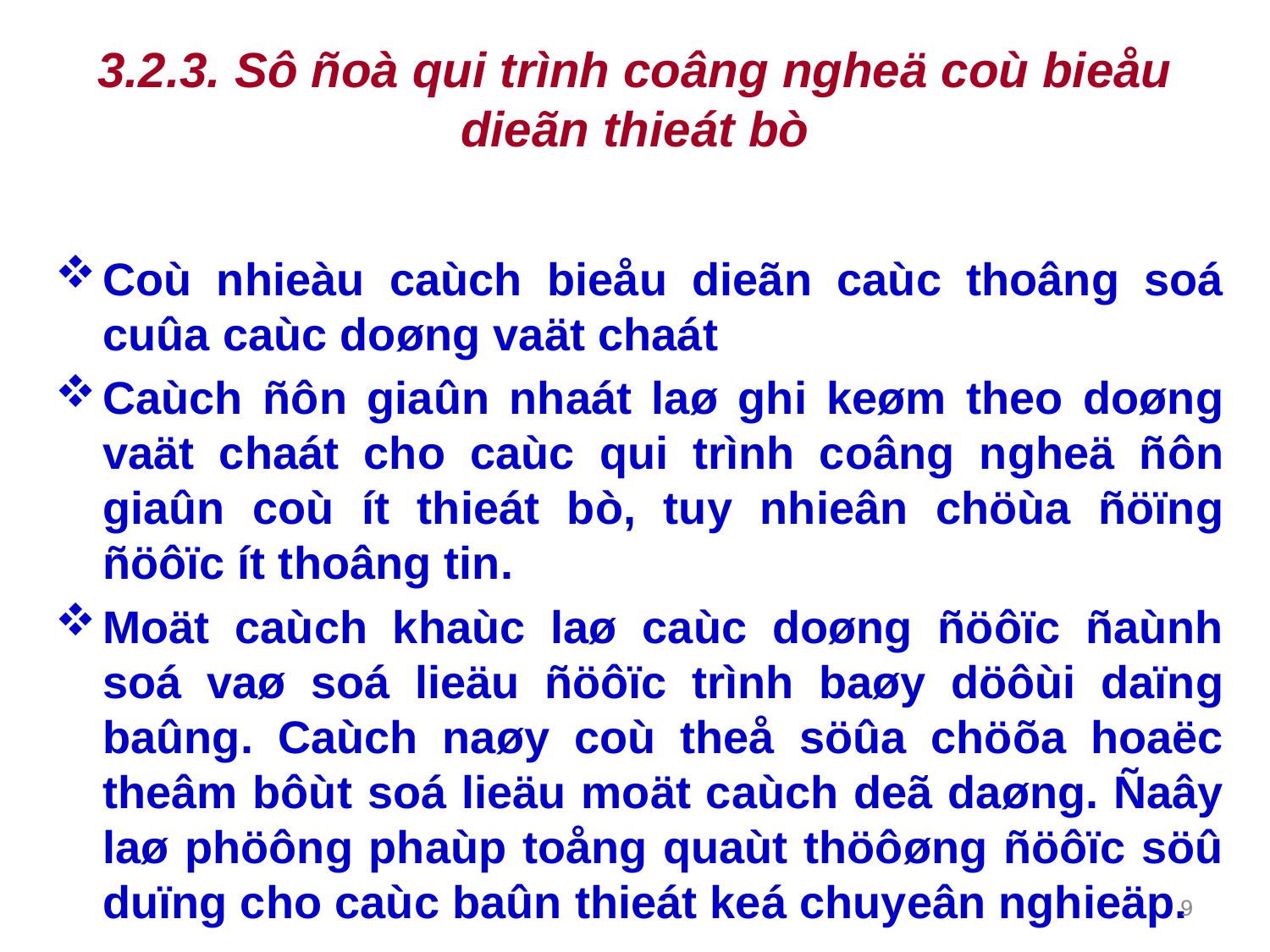

# 3.2.3. Sô ñoà qui trình coâng ngheä coù bieåu dieãn thieát bò
Coù nhieàu caùch bieåu dieãn caùc thoâng soá cuûa caùc doøng vaät chaát
Caùch ñôn giaûn nhaát laø ghi keøm theo doøng vaät chaát cho caùc qui trình coâng ngheä ñôn giaûn coù ít thieát bò, tuy nhieân chöùa ñöïng ñöôïc ít thoâng tin.
Moät caùch khaùc laø caùc doøng ñöôïc ñaùnh soá vaø soá lieäu ñöôïc trình baøy döôùi daïng baûng. Caùch naøy coù theå söûa chöõa hoaëc theâm bôùt soá lieäu moät caùch deã daøng. Ñaây laø phöông phaùp toång quaùt thöôøng ñöôïc söû duïng cho caùc baûn thieát keá chuyeân nghieäp.
9